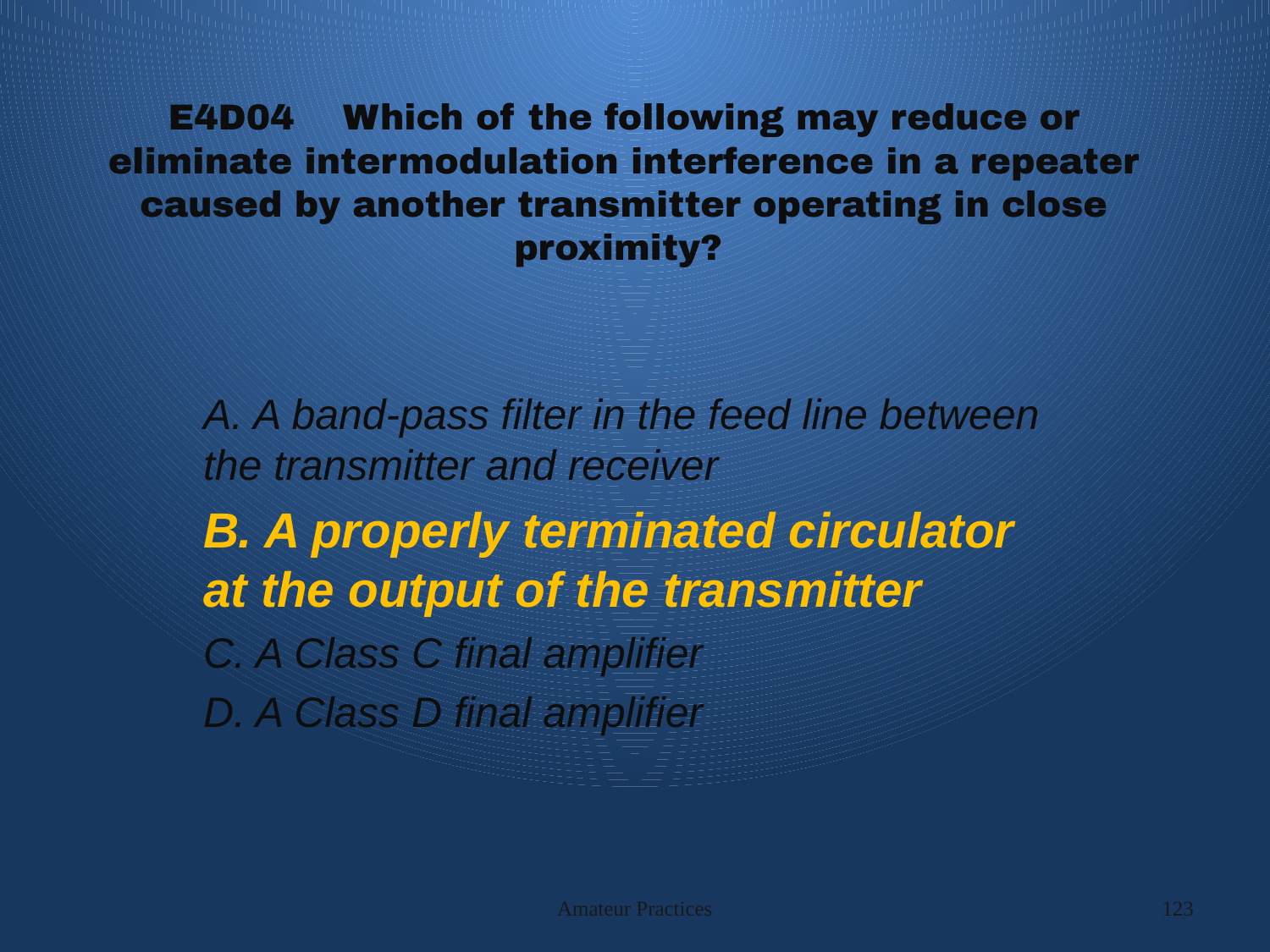

# E4D04    Which of the following may reduce or eliminate intermodulation interference in a repeater caused by another transmitter operating in close proximity?
A. A band-pass filter in the feed line between the transmitter and receiver
B. A properly terminated circulator at the output of the transmitter
C. A Class C final amplifier
D. A Class D final amplifier
Amateur Practices
123